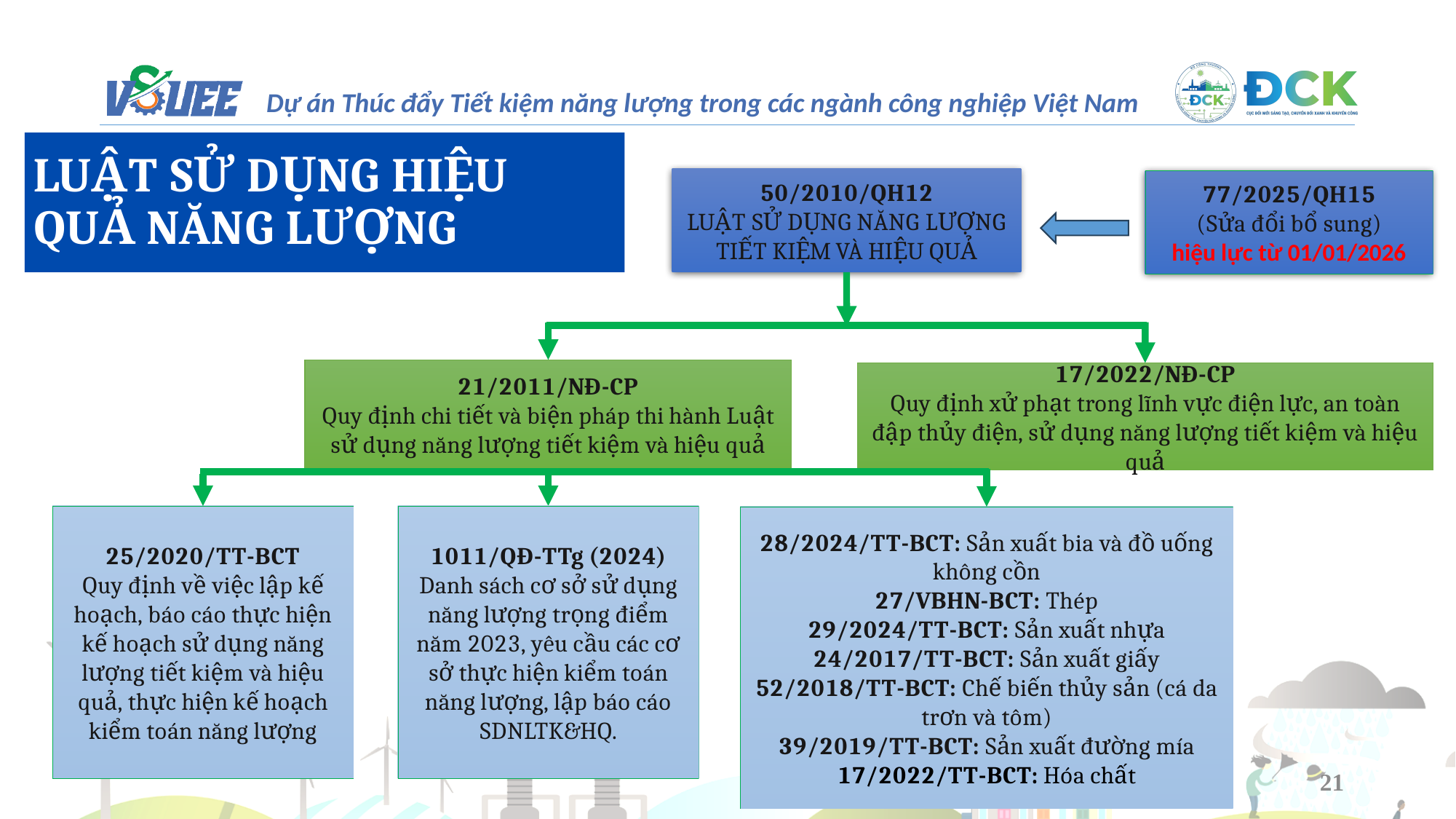

LUẬT SỬ DỤNG HIỆU QUẢ NĂNG LƯỢNG
50/2010/QH12
LUẬT SỬ DỤNG NĂNG LƯỢNG
TIẾT KIỆM VÀ HIỆU QUẢ
77/2025/QH15
(Sửa đổi bổ sung)
hiệu lực từ 01/01/2026

21/2011/NĐ-CP
Quy định chi tiết và biện pháp thi hành Luật sử dụng năng lượng tiết kiệm và hiệu quả
17/2022/NĐ-CP
Quy định xử phạt trong lĩnh vực điện lực, an toàn đập thủy điện, sử dụng năng lượng tiết kiệm và hiệu quả
25/2020/TT-BCT
Quy định về việc lập kế hoạch, báo cáo thực hiện kế hoạch sử dụng năng lượng tiết kiệm và hiệu quả, thực hiện kế hoạch kiểm toán năng lượng
1011/QĐ-TTg (2024)
Danh sách cơ sở sử dụng năng lượng trọng điểm năm 2023, yêu cầu các cơ sở thực hiện kiểm toán năng lượng, lập báo cáo SDNLTK&HQ.
28/2024/TT-BCT: Sản xuất bia và đồ uống không cồn
27/VBHN-BCT: Thép
29/2024/TT-BCT: Sản xuất nhựa
24/2017/TT-BCT: Sản xuất giấy
52/2018/TT-BCT: Chế biến thủy sản (cá da trơn và tôm)
39/2019/TT-BCT: Sản xuất đường mía
17/2022/TT-BCT: Hóa chất
21